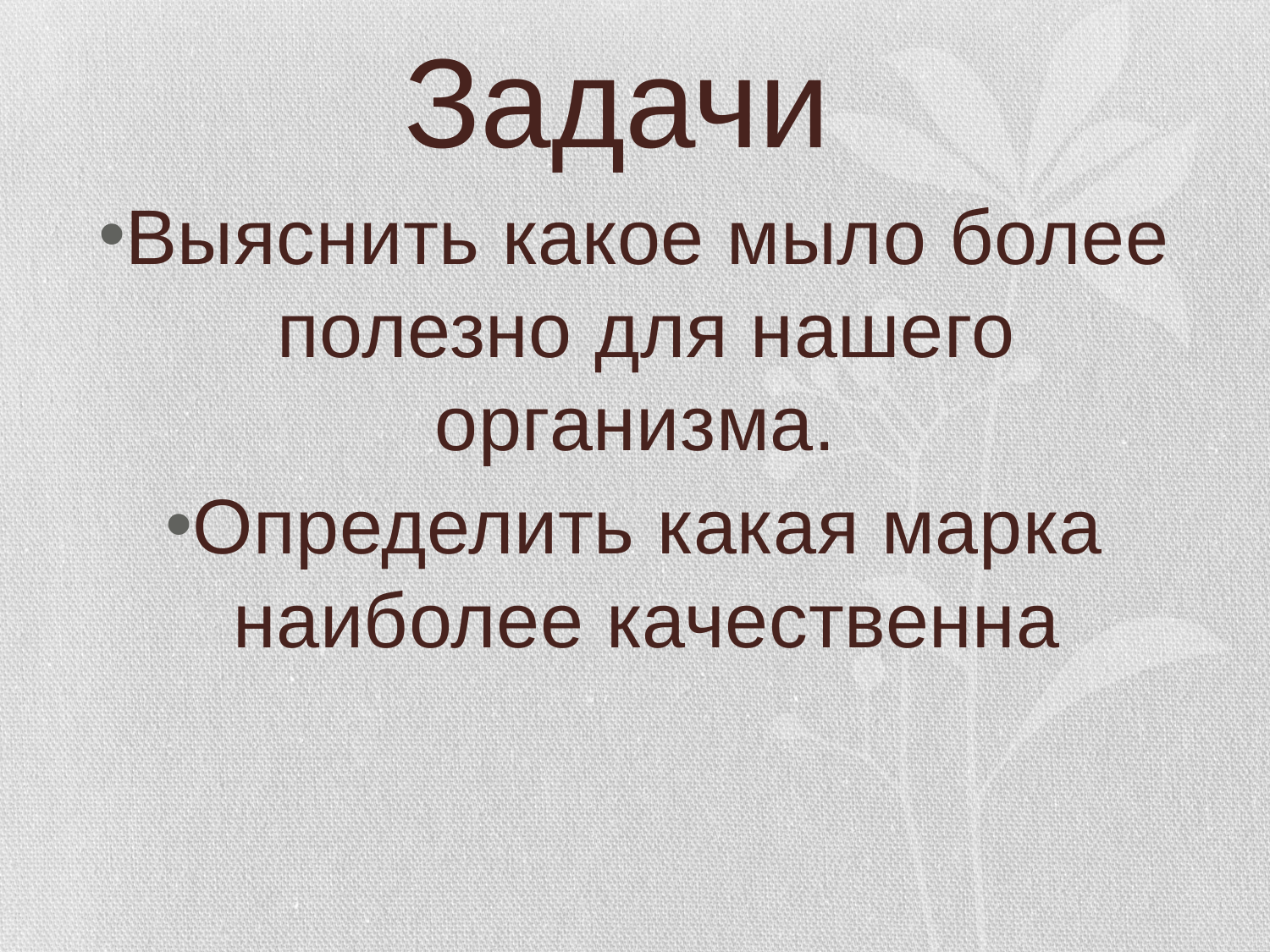

# Задачи
Выяснить какое мыло более полезно для нашего организма.
Определить какая марка наиболее качественна